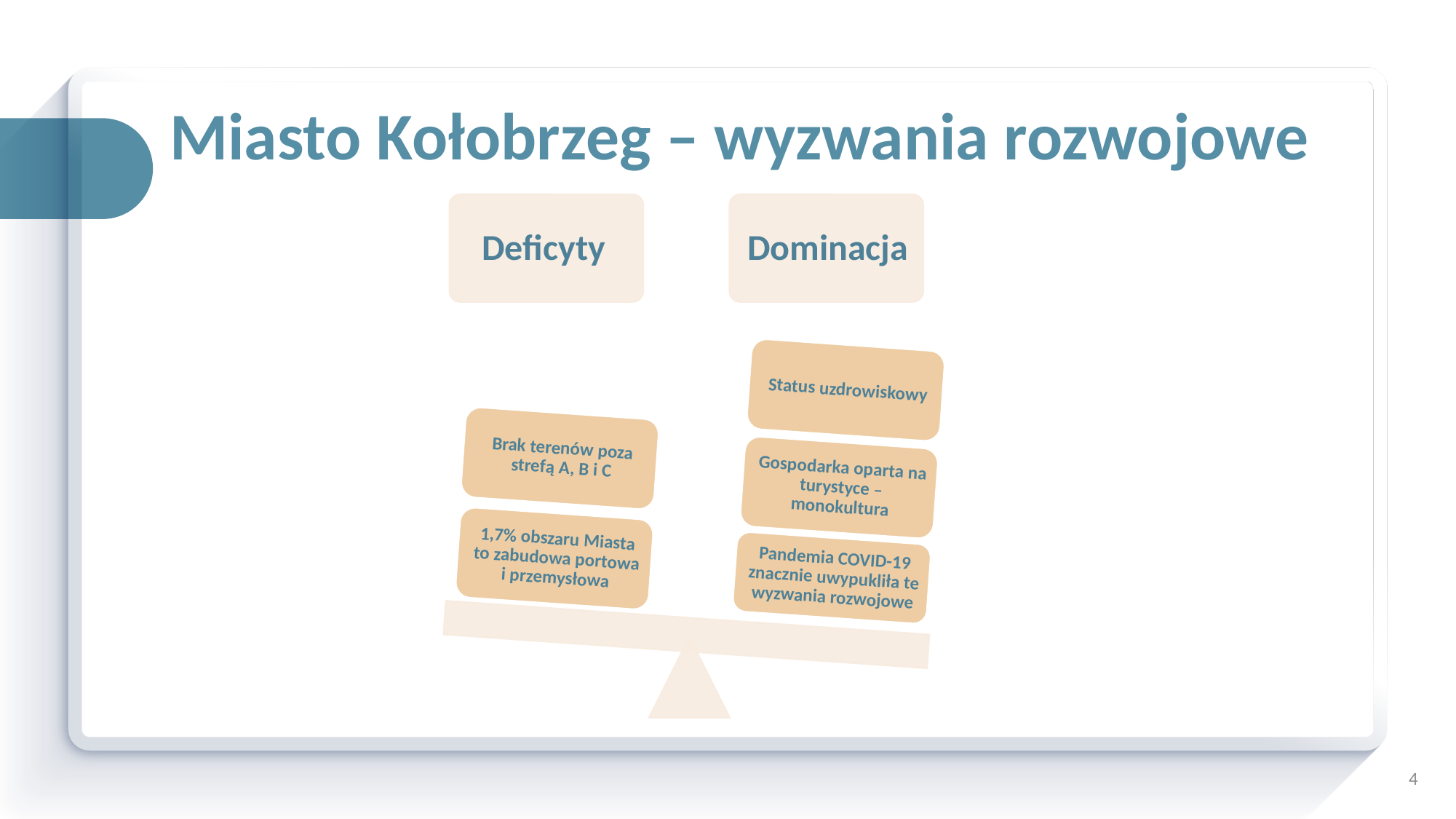

# Miasto Kołobrzeg – wyzwania rozwojowe
Deficyty
Dominacja
Pandemia COVID-19 znacznie uwypukliła te wyzwania rozwojowe
Gospodarka oparta na turystyce – monokultura
Status uzdrowiskowy
1,7% obszaru Miasta to zabudowa portowa i przemysłowa
Brak terenów poza strefą A, B i C
4